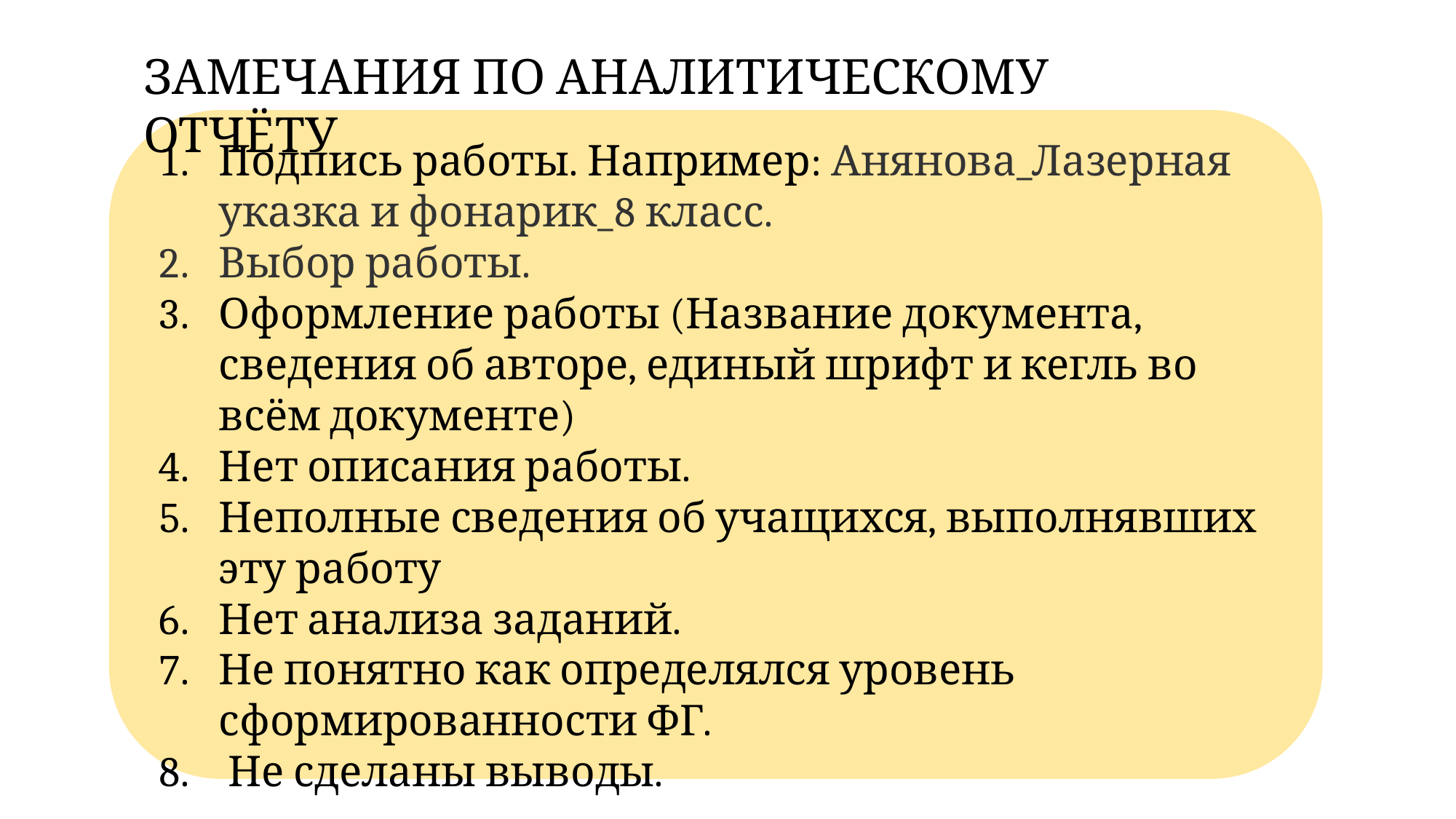

ЗАМЕЧАНИЯ ПО АНАЛИТИЧЕСКОМУ ОТЧЁТУ

Подпись работы. Например: Анянова_Лазерная указка и фонарик_8 класс.
Выбор работы.
Оформление работы (Название документа, сведения об авторе, единый шрифт и кегль во всём документе)
Нет описания работы.
Неполные сведения об учащихся, выполнявших эту работу
Нет анализа заданий.
Не понятно как определялся уровень сформированности ФГ.
 Не сделаны выводы.